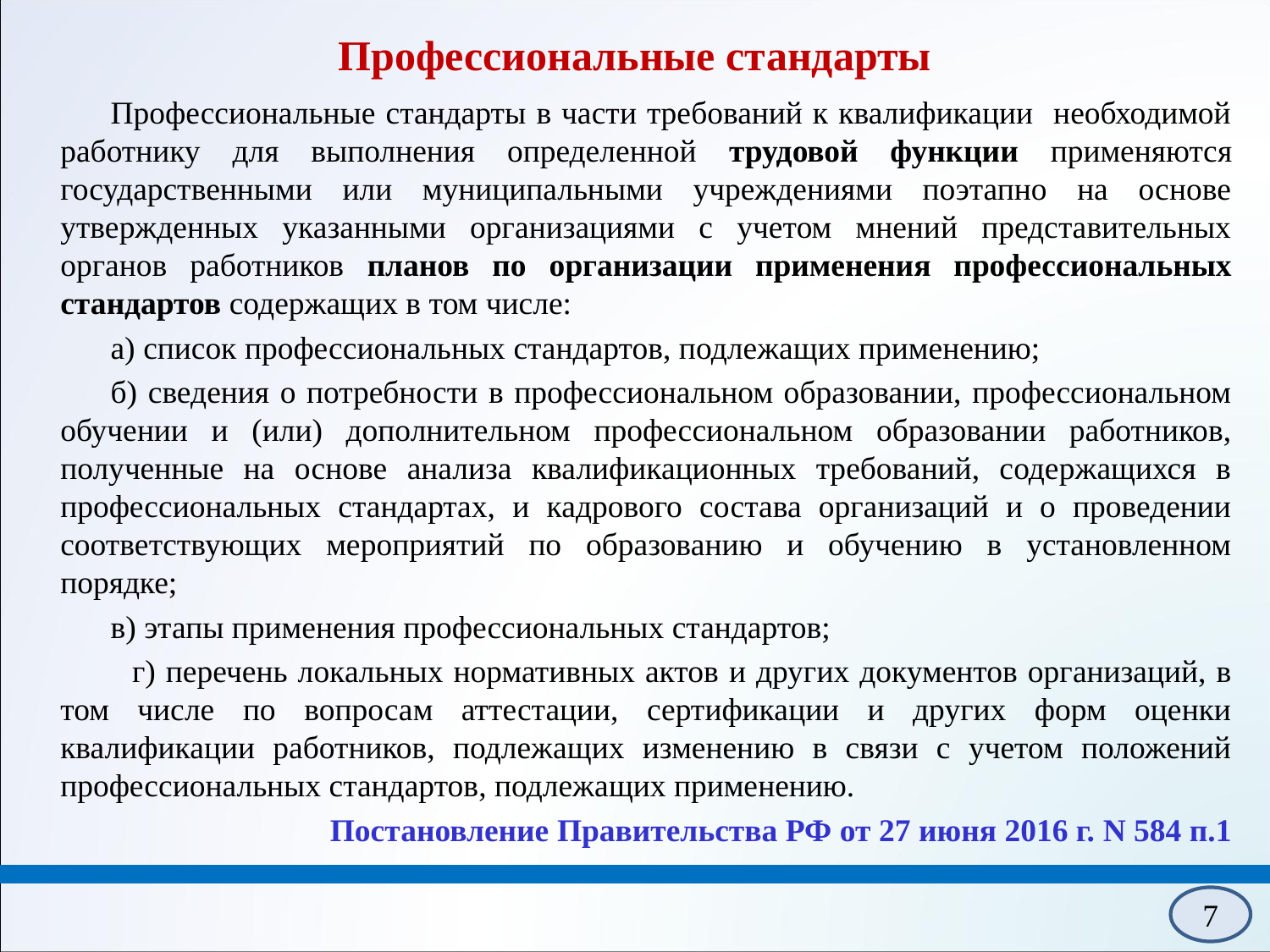

# Профессиональные стандарты
Профессиональные стандарты в части требований к квалификации  необходимой работнику для выполнения определенной трудовой функции применяются государственными или муниципальными учреждениями поэтапно на основе утвержденных указанными организациями с учетом мнений представительных органов работников планов по организации применения профессиональных стандартов содержащих в том числе:
а) список профессиональных стандартов, подлежащих применению;
б) сведения о потребности в профессиональном образовании, профессиональном обучении и (или) дополнительном профессиональном образовании работников, полученные на основе анализа квалификационных требований, содержащихся в профессиональных стандартах, и кадрового состава организаций и о проведении соответствующих мероприятий по образованию и обучению в установленном порядке;
в) этапы применения профессиональных стандартов;
	       г) перечень локальных нормативных актов и других документов организаций, в том числе по вопросам аттестации, сертификации и других форм оценки квалификации работников, подлежащих изменению в связи с учетом положений профессиональных стандартов, подлежащих применению.
	Постановление Правительства РФ от 27 июня 2016 г. N 584 п.1

7